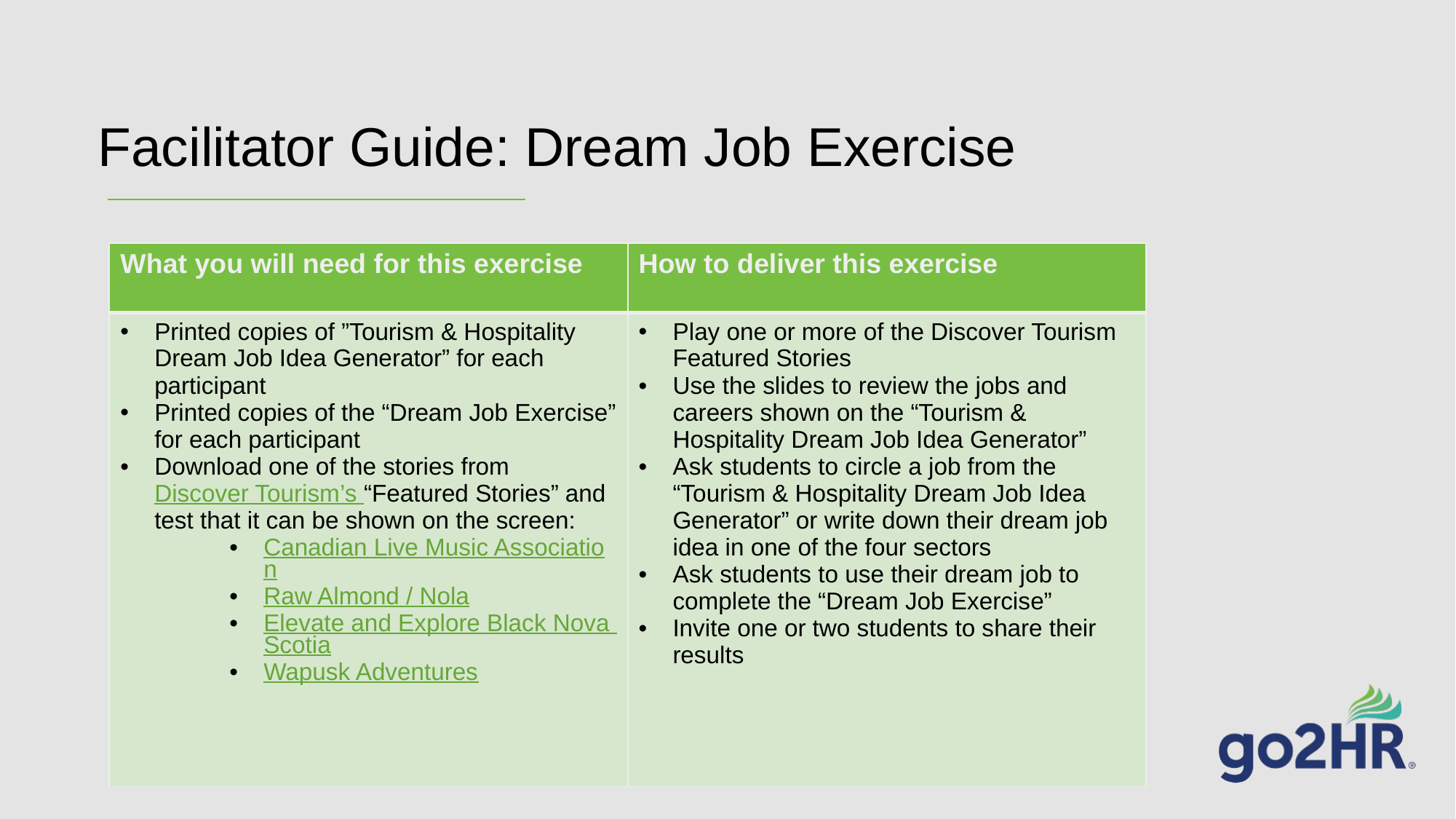

# Facilitator Guide: Dream Job Exercise
| What you will need for this exercise | How to deliver this exercise |
| --- | --- |
| Printed copies of ”Tourism & Hospitality Dream Job Idea Generator” for each participant Printed copies of the “Dream Job Exercise” for each participant Download one of the stories from Discover Tourism’s “Featured Stories” and test that it can be shown on the screen: Canadian Live Music Association Raw Almond / Nola Elevate and Explore Black Nova Scotia Wapusk Adventures | Play one or more of the Discover Tourism Featured Stories Use the slides to review the jobs and careers shown on the “Tourism & Hospitality Dream Job Idea Generator” Ask students to circle a job from the “Tourism & Hospitality Dream Job Idea Generator” or write down their dream job idea in one of the four sectors Ask students to use their dream job to complete the “Dream Job Exercise” Invite one or two students to share their results |